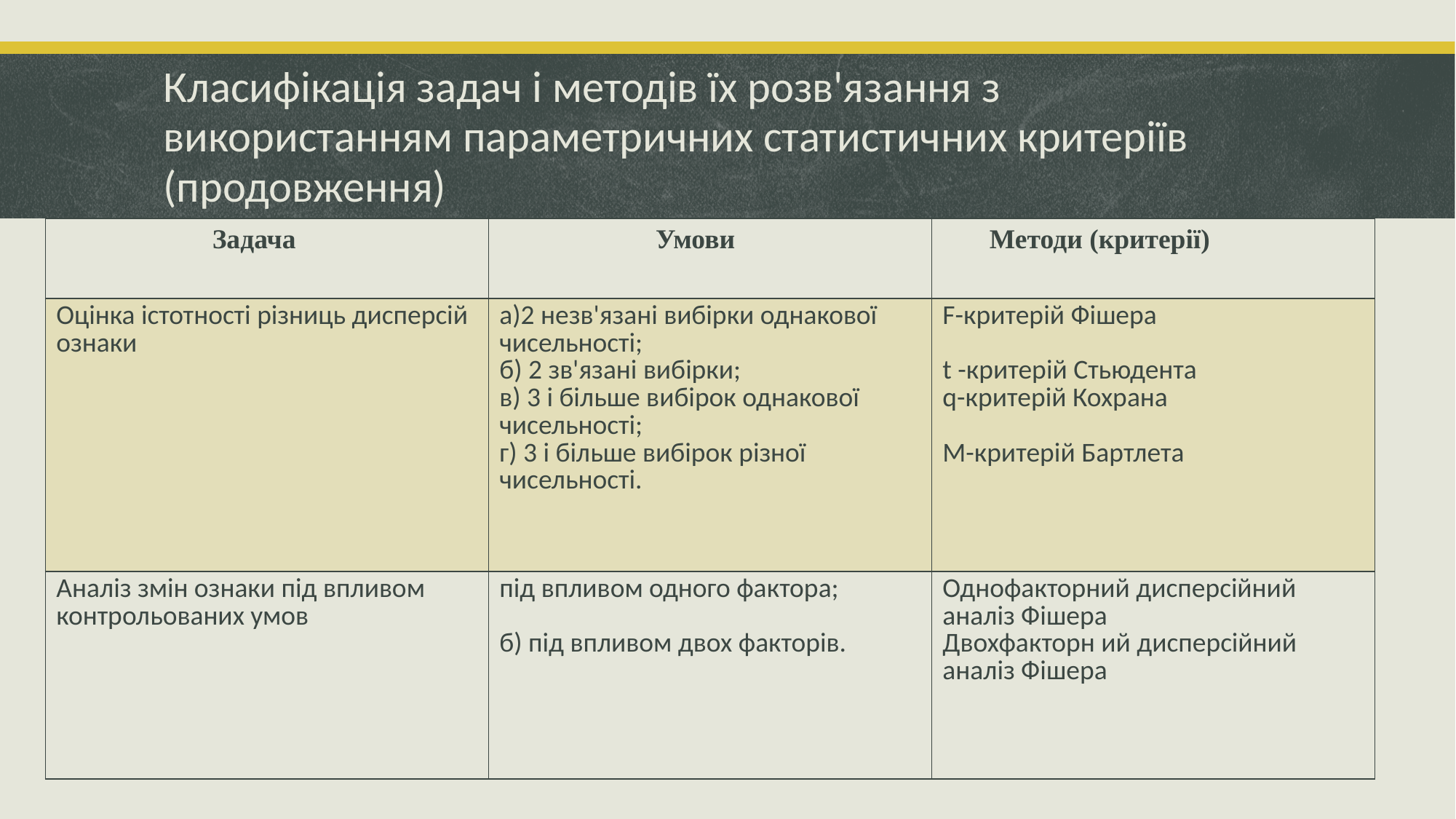

# Класифікація задач і методів їх розв'язання з використанням параметричних статистичних критеріїв (продовження)
| Задача | Умови | Методи (критерії) |
| --- | --- | --- |
| Оцінка істотності різниць дисперсій ознаки | а)2 незв'язані вибірки однакової чисельності; б) 2 зв'язані вибірки; в) 3 і більше вибірок однакової чисельності; г) 3 і більше вибірок різної чисельності. | F-критерій Фішера t -критерій Стьюдента q-критерій Кохрана М-критерій Бартлета |
| Аналіз змін ознаки під впливом контрольованих умов | під впливом одного фактора; б) під впливом двох факторів. | Однофакторний дисперсійний аналіз Фішера Двохфакторн ий дисперсійний аналіз Фішера |